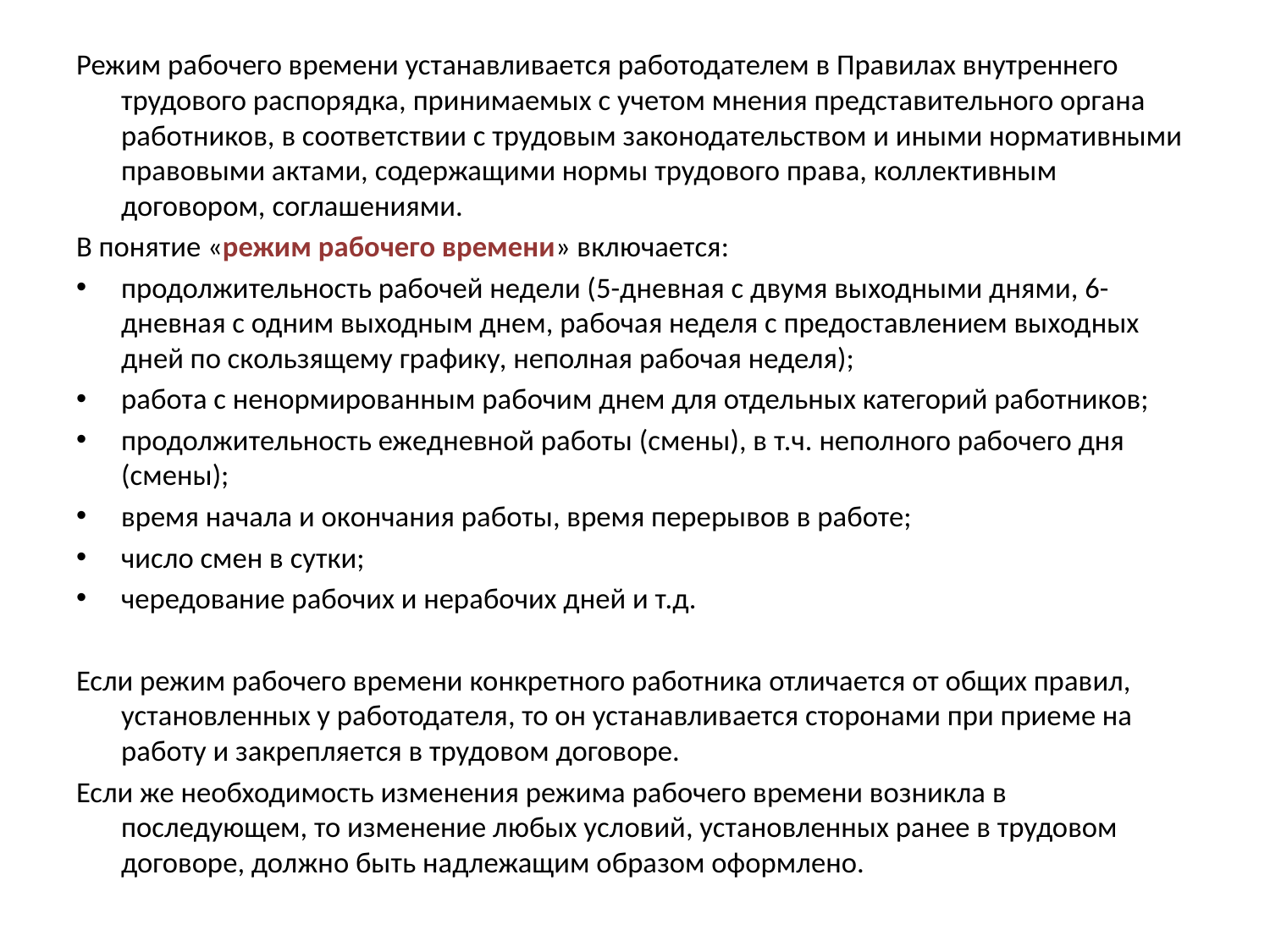

Режим рабочего времени устанавливается работодателем в Правилах внутреннего трудового распорядка, принимаемых с учетом мнения представительного органа работников, в соответствии с трудовым законодательством и иными нормативными правовыми актами, содержащими нормы трудового права, коллективным договором, соглашениями.
В понятие «режим рабочего времени» включается:
продолжительность рабочей недели (5-дневная с двумя выходными днями, 6-дневная с одним выходным днем, рабочая неделя с предоставлением выходных дней по скользящему графику, неполная рабочая неделя);
работа с ненормированным рабочим днем для отдельных категорий работников;
продолжительность ежедневной работы (смены), в т.ч. неполного рабочего дня (смены);
время начала и окончания работы, время перерывов в работе;
число смен в сутки;
чередование рабочих и нерабочих дней и т.д.

Если режим рабочего времени конкретного работника отличается от общих правил, установленных у работодателя, то он устанавливается сторонами при приеме на работу и закрепляется в трудовом договоре.
Если же необходимость изменения режима рабочего времени возникла в последующем, то изменение любых условий, установленных ранее в трудовом договоре, должно быть надлежащим образом оформлено.